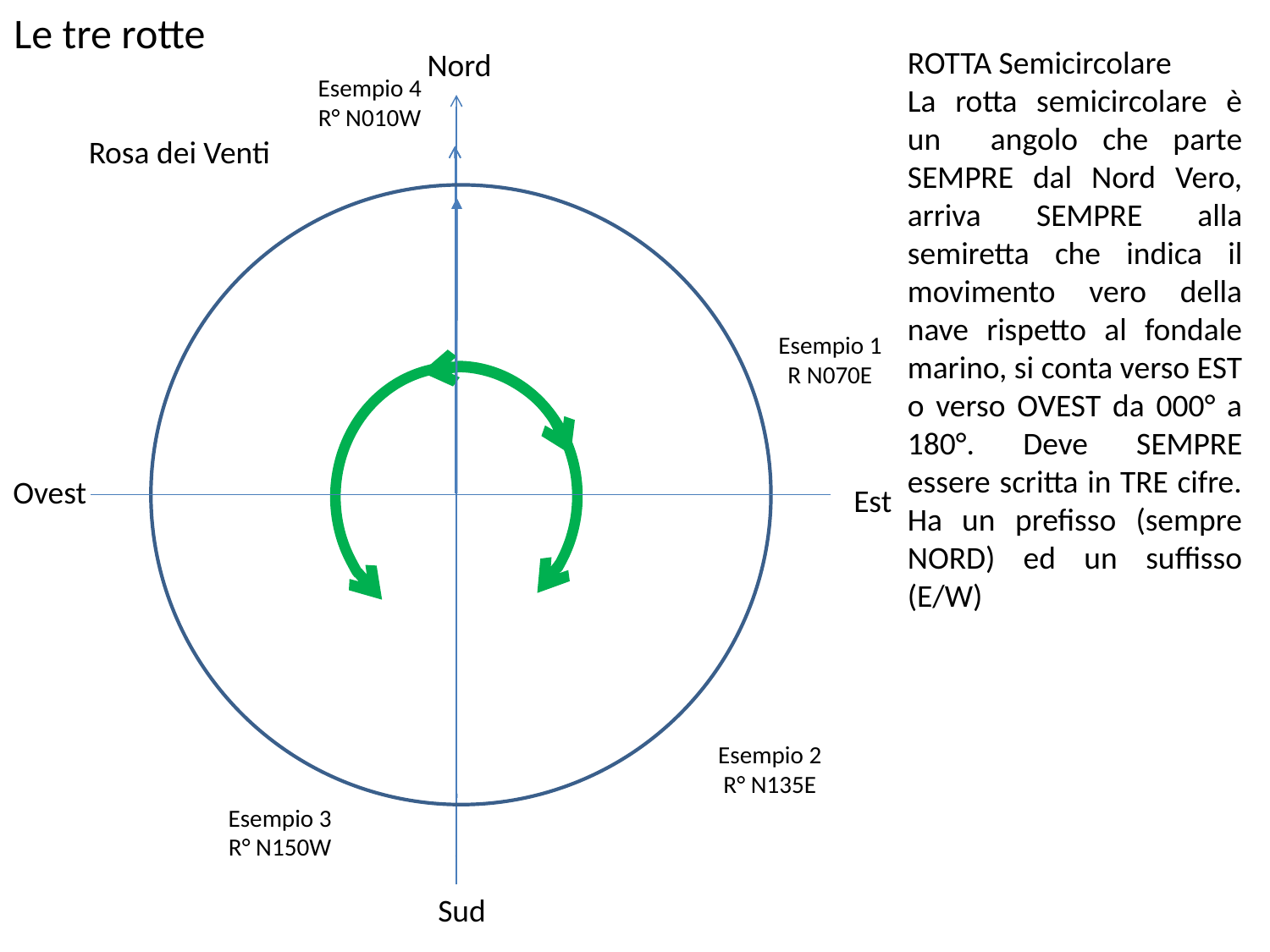

Le tre rotte
ROTTA Semicircolare
La rotta semicircolare è un  angolo che parte SEMPRE dal Nord Vero, arriva SEMPRE alla semiretta che indica il movimento vero della nave rispetto al fondale marino, si conta verso EST o verso OVEST da 000° a 180°. Deve SEMPRE essere scritta in TRE cifre. Ha un prefisso (sempre NORD) ed un suffisso (E/W)
Nord
Esempio 4
R° N010W
Rosa dei Venti

Esempio 1
R N070E

Ovest
Est
Esempio 2
R° N135E
Esempio 3
R° N150W
Sud